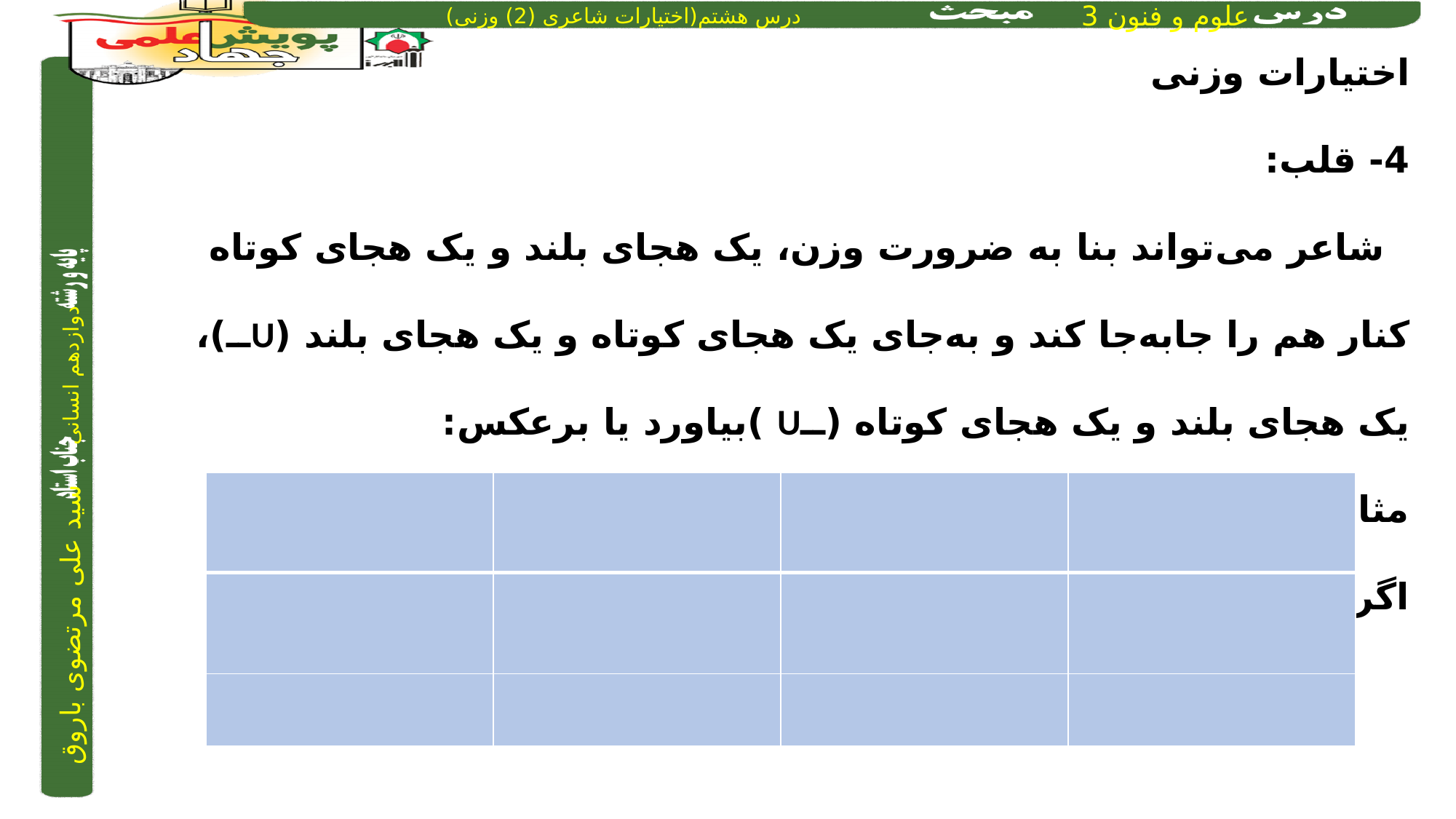

اختیارات وزنی
4- قلب:
  شاعر می‌تواند بنا به ضرورت وزن، یک هجای بلند و یک هجای کوتاه کنار هم را جابه‌جا کند و به‌جای یک هجای کوتاه و یک هجای بلند (Uــ)، یک هجای بلند و یک هجای کوتاه (ــU )بیاورد یا برعکس:
مثال: کیسه هنوز فربه است، با تو از آن قوی دلم /  چاره چه خاقانی اگر، کیسه رسد به لاغری    خاقانی
|  |  |  |  |
| --- | --- | --- | --- |
|  |  |  |  |
|  |  |  |  |